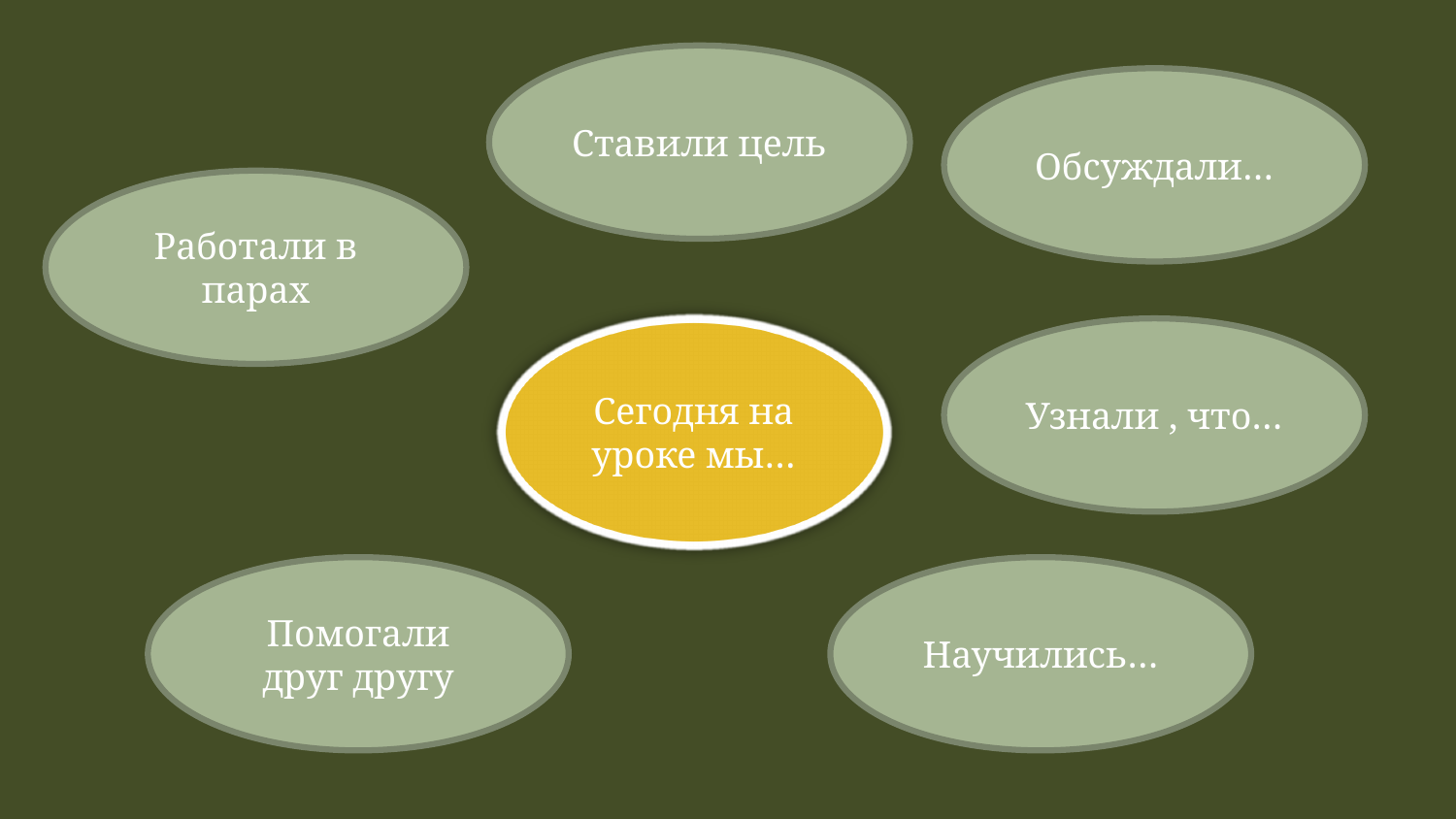

Ставили цель
Обсуждали…
Работали в парах
Сегодня на уроке мы…
Узнали , что…
Помогали друг другу
Научились…